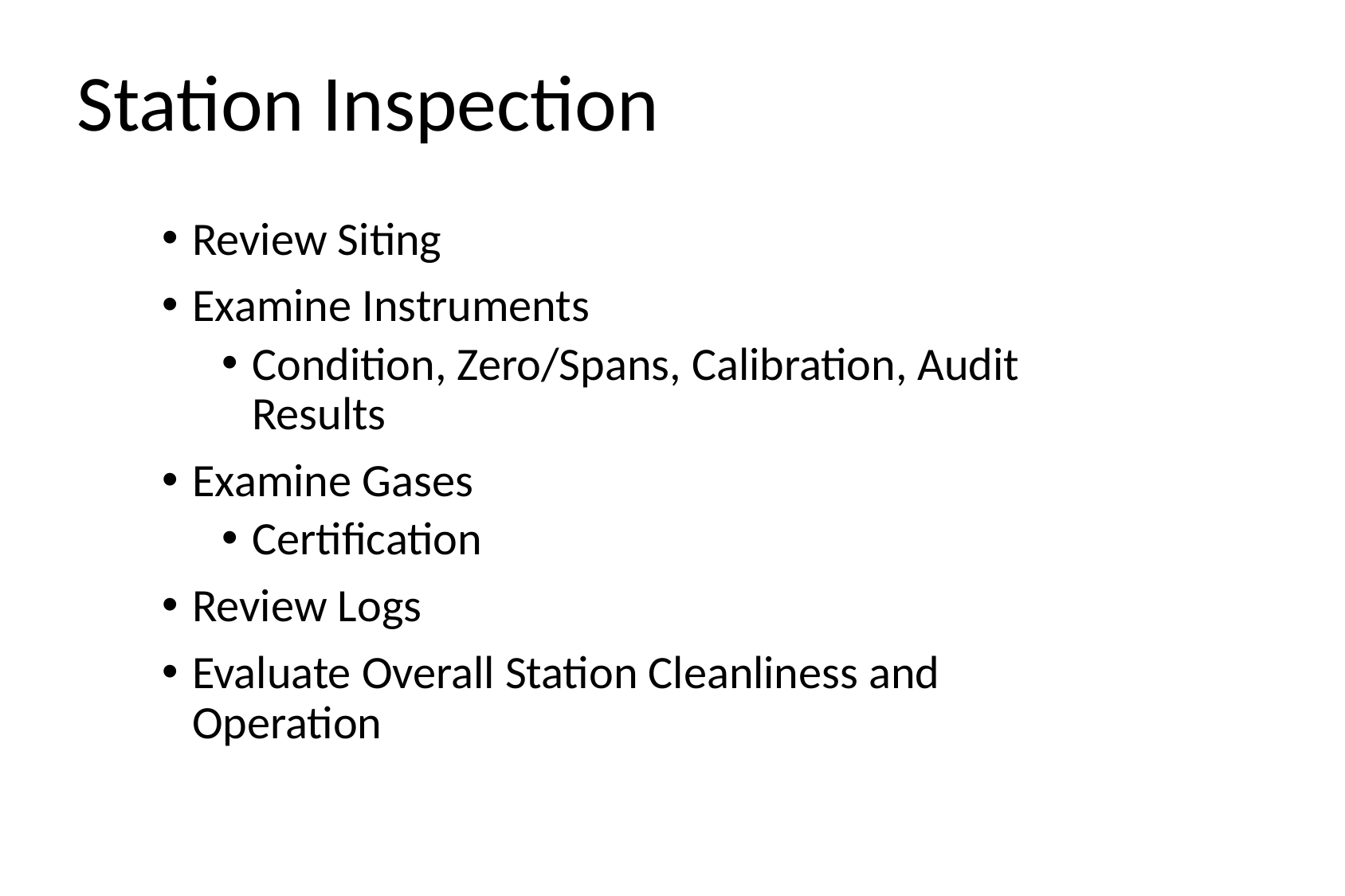

# Station Inspection
Review Siting
Examine Instruments
Condition, Zero/Spans, Calibration, Audit Results
Examine Gases
Certification
Review Logs
Evaluate Overall Station Cleanliness and Operation